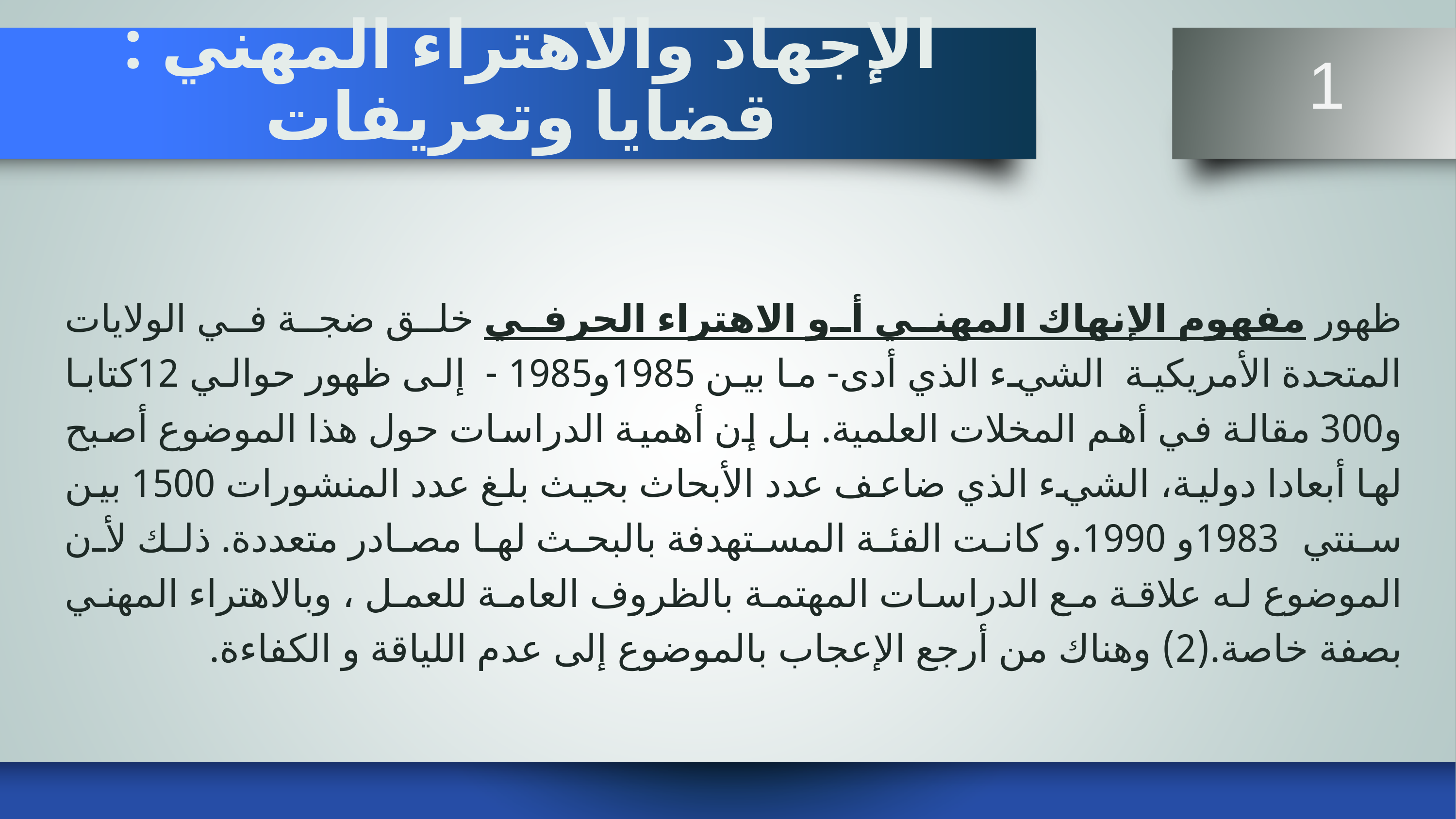

# الإجهاد والاهتراء المهني : قضايا وتعريفات
 1
ظهور مفهوم الإنهاك المهني أو الاهتراء الحرفي خلق ضجة في الولايات المتحدة الأمريكية  الشيء الذي أدى- ما بين 1985و1985 -  إلى ظهور حوالي 12كتابا و300 مقالة في أهم المخلات العلمية. بل إن أهمية الدراسات حول هذا الموضوع أصبح لها أبعادا دولية، الشيء الذي ضاعف عدد الأبحاث بحيث بلغ عدد المنشورات 1500 بين سنتي 1983و 1990.و كانت الفئة المستهدفة بالبحث لها مصادر متعددة. ذلك لأن الموضوع له علاقة مع الدراسات المهتمة بالظروف العامة للعمل ، وبالاهتراء المهني بصفة خاصة.(2) وهناك من أرجع الإعجاب بالموضوع إلى عدم اللياقة و الكفاءة.